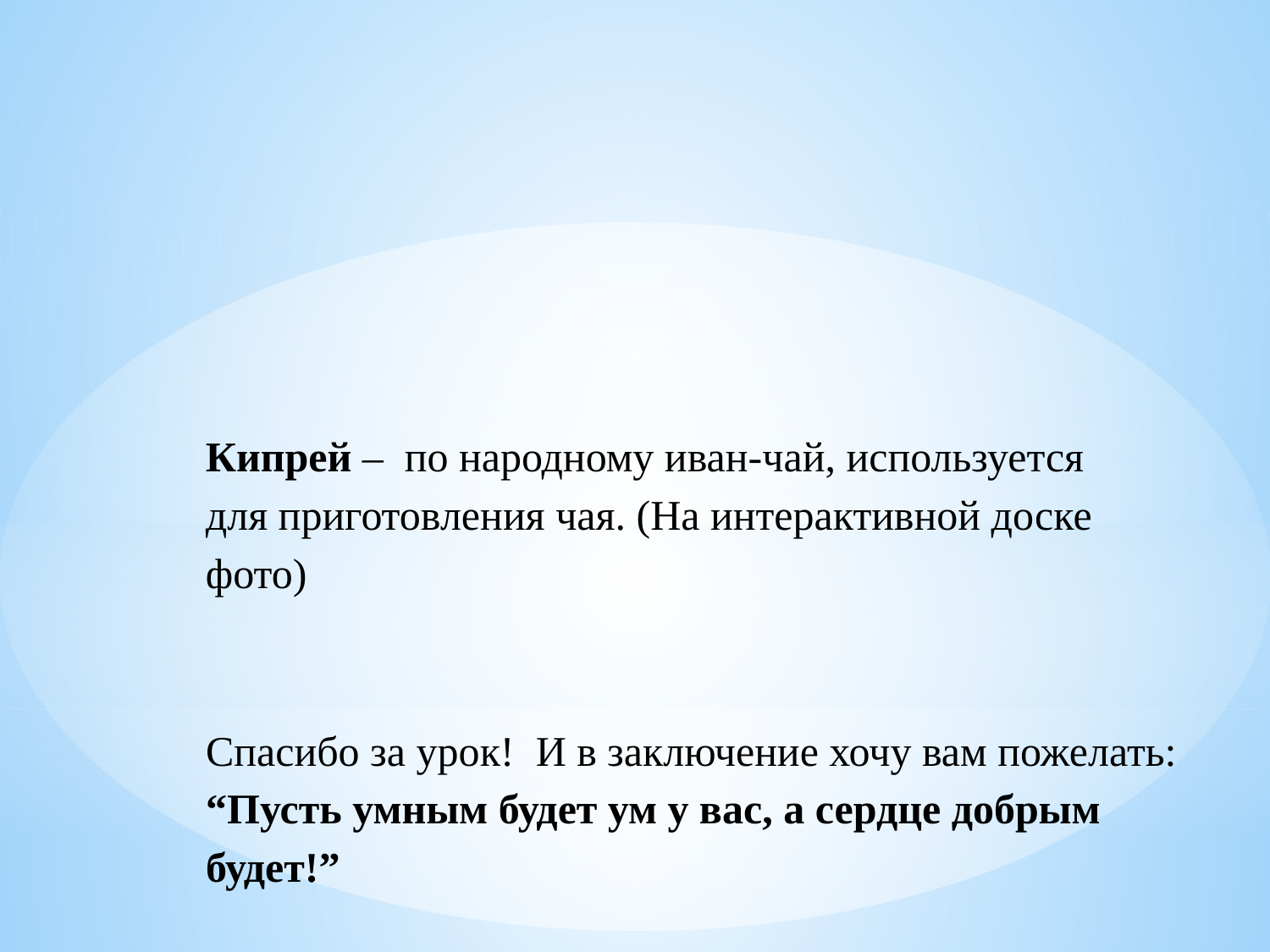

Кипрей –  по народному иван-чай, используется для приготовления чая. (На интерактивной доске фото)
Спасибо за урок!  И в заключение хочу вам пожелать: “Пусть умным будет ум у вас, а сердце добрым будет!”